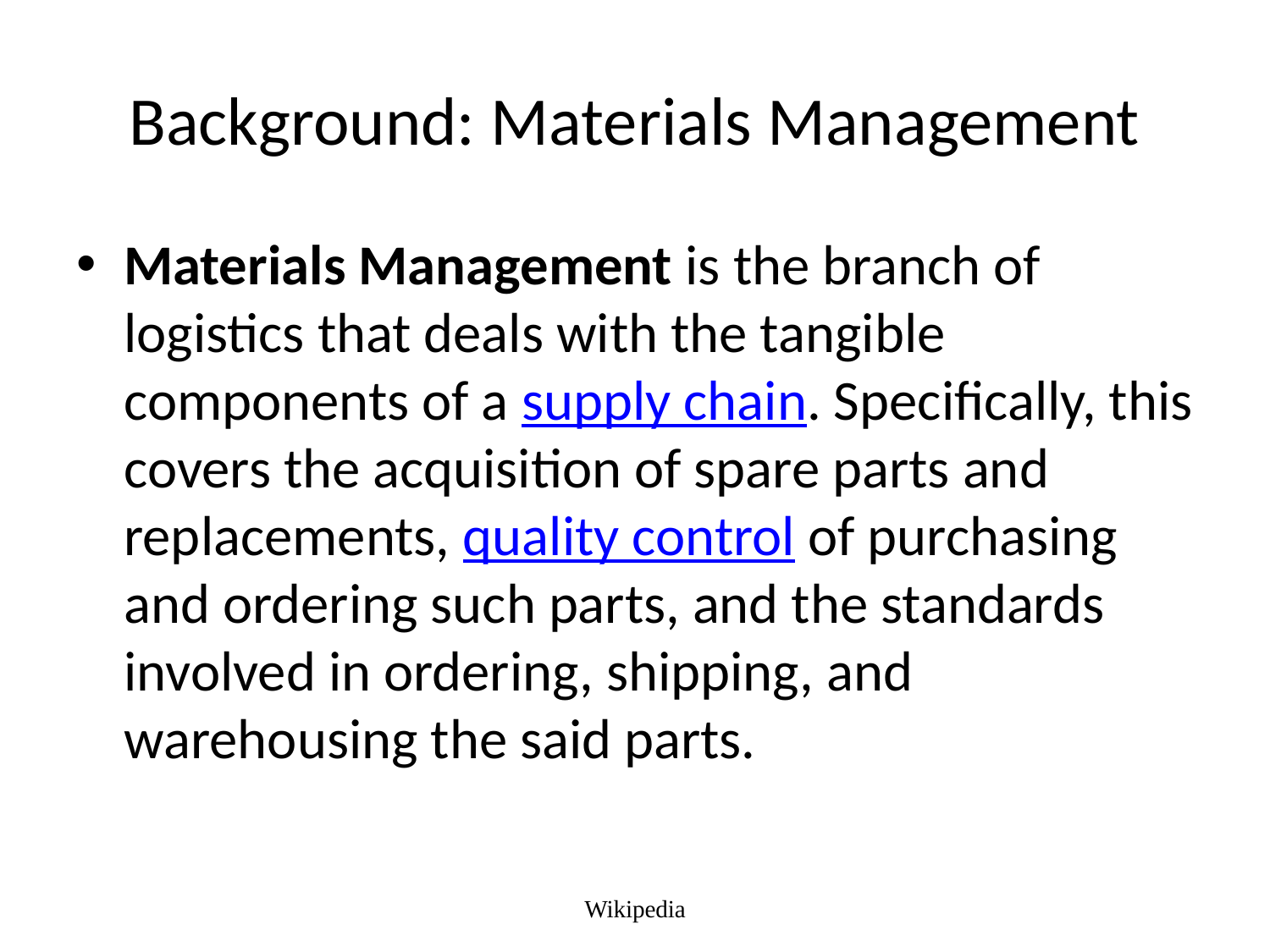

# Background: Materials Management
Materials Management is the branch of logistics that deals with the tangible components of a supply chain. Specifically, this covers the acquisition of spare parts and replacements, quality control of purchasing and ordering such parts, and the standards involved in ordering, shipping, and warehousing the said parts.
Wikipedia